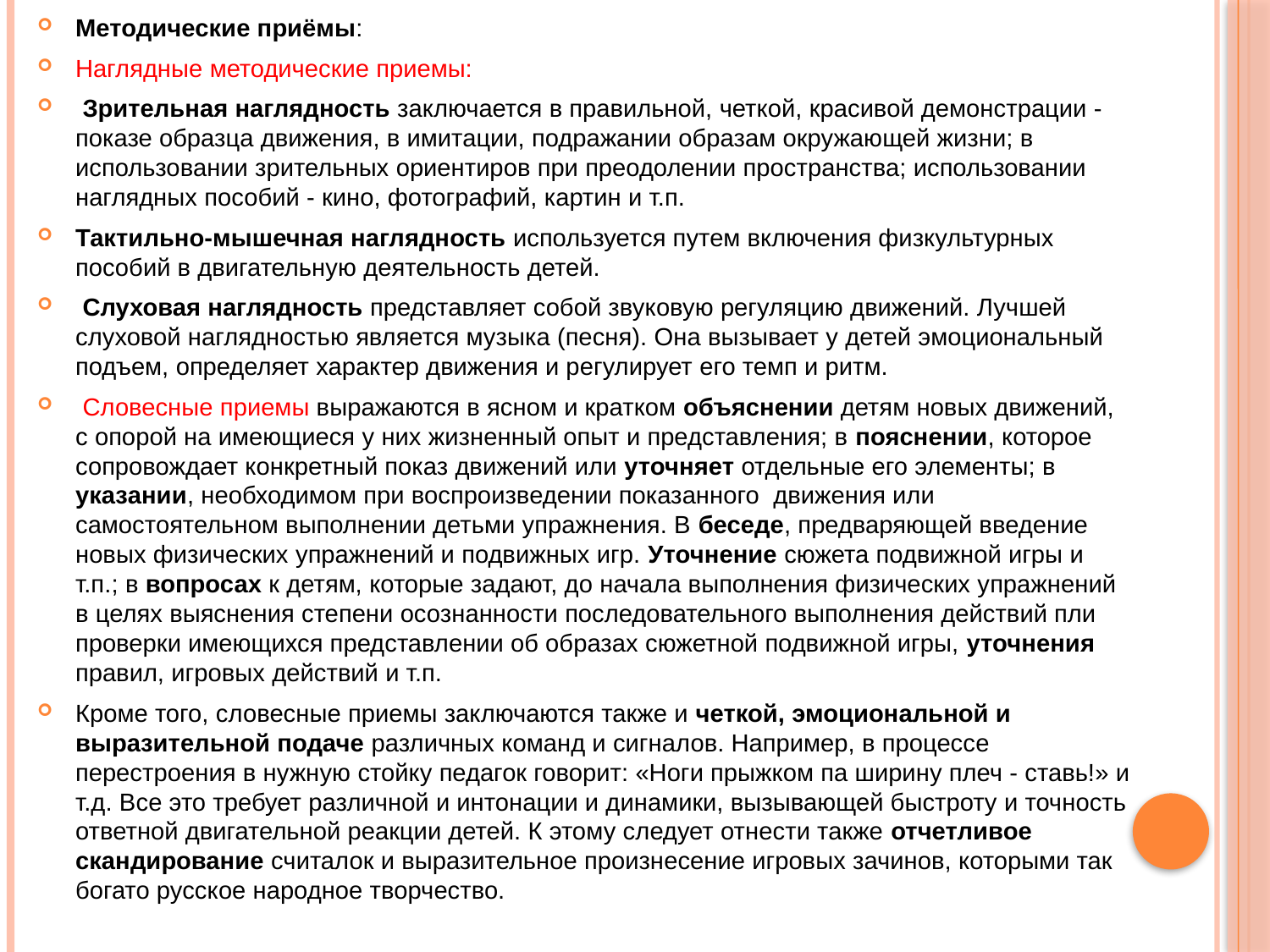

Методические приёмы:
Наглядные методические приемы:
 Зрительная наглядность заключается в правильной, четкой, красивой демонстрации - показе образца движения, в имитации, подражании образам окружающей жизни; в использовании зрительных ориентиров при преодолении пространства; использовании наглядных пособий - кино, фотографий, картин и т.п.
Тактильно-мышечная наглядность используется путем включения физкультурных пособий в двигательную деятельность детей.
 Слуховая наглядность представляет собой звуковую регуляцию движений. Лучшей слуховой наглядностью является музыка (песня). Она вызывает у детей эмоциональный подъем, определяет характер движения и регулирует его темп и ритм.
 Словесные приемы выражаются в ясном и кратком объяснении детям новых движений, с опорой на имеющиеся у них жизненный опыт и представления; в пояснении, которое сопровождает конкретный показ движений или уточняет отдельные его элементы; в указании, необходимом при воспроизведении показанного  движения или самостоятельном выполнении детьми упражнения. В беседе, предваряющей введение новых физических упражнений и подвижных игр. Уточнение сюжета подвижной игры и т.п.; в вопросах к детям, которые задают, до начала выполнения физических упражнений в целях выяснения степени осознанности последовательного выполнения действий пли проверки имеющихся представлении об образах сюжетной подвижной игры, уточнения правил, игровых действий и т.п.
Кроме того, словесные приемы заключаются также и четкой, эмоциональной и выразительной подаче различных команд и сигналов. Например, в процессе перестроения в нужную стойку педагок говорит: «Ноги прыжком па ширину плеч - ставь!» и т.д. Все это требует различной и интонации и динамики, вызывающей быстроту и точность ответной двигательной реакции детей. К этому следует отнести также отчетливое скандирование считалок и выразительное произнесение игровых зачинов, которыми так богато русское народное творчество.